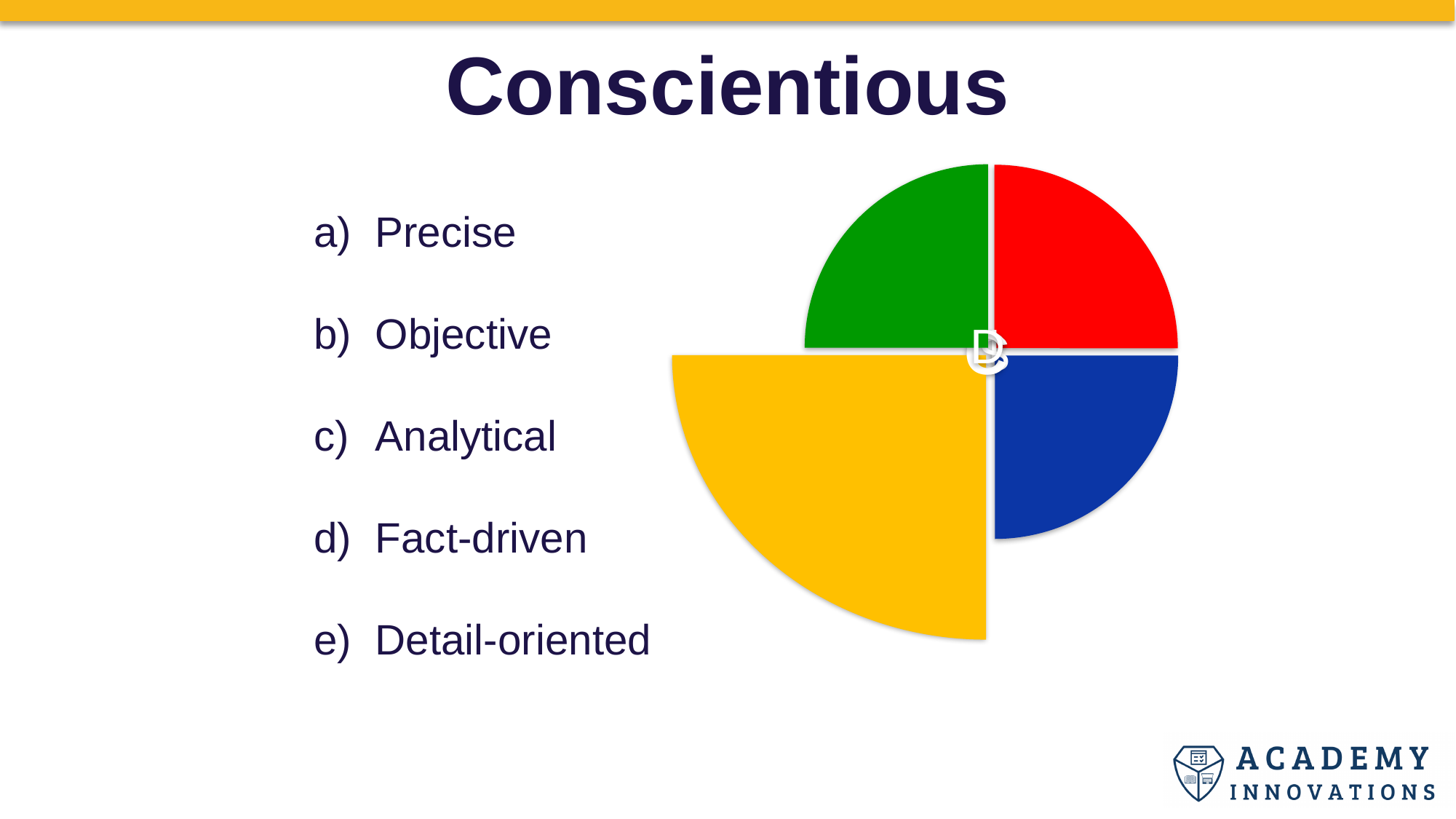

Conscientious

I
S
C
D
Precise
Objective
Analytical
Fact-driven
Detail-oriented